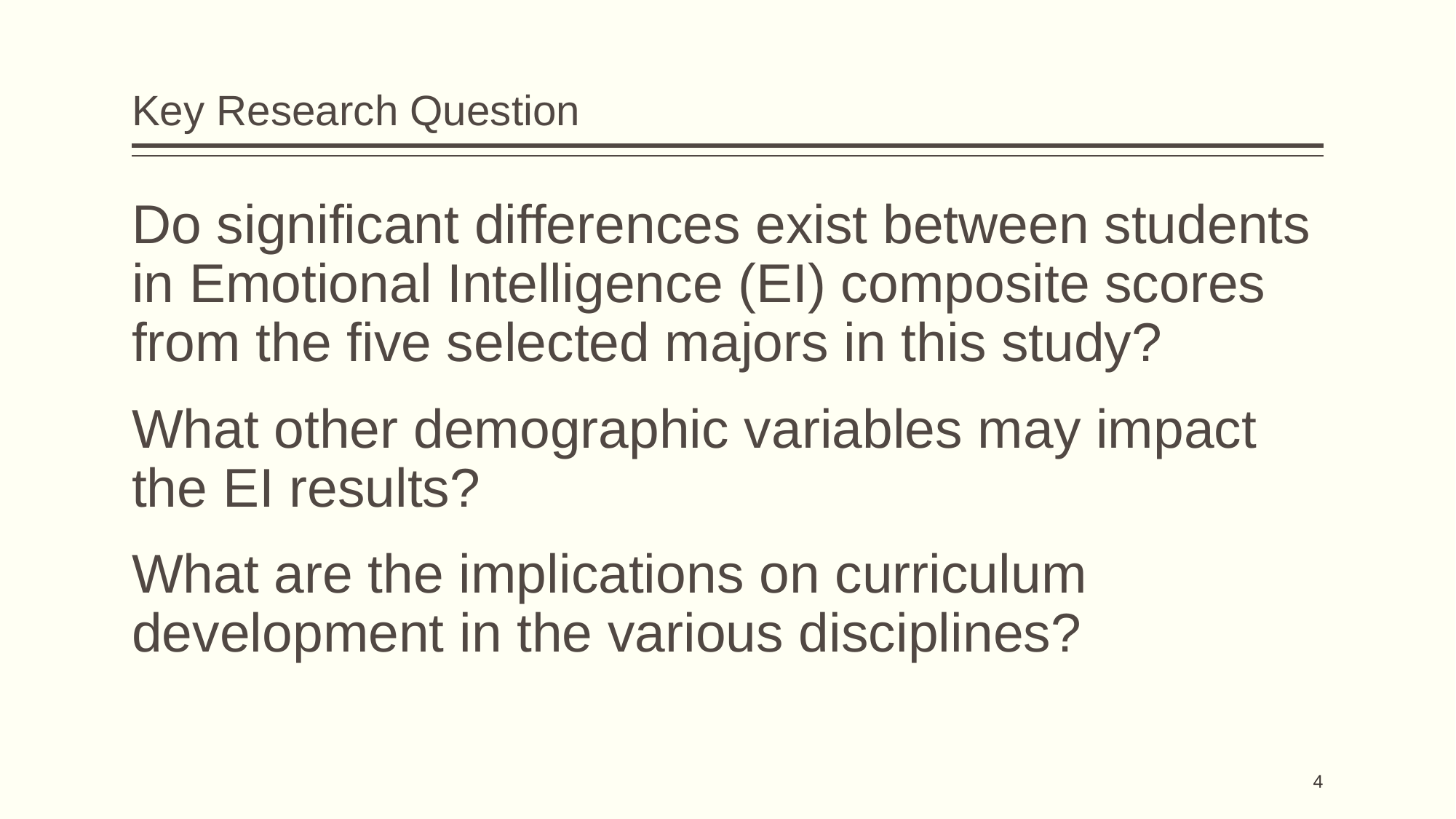

# Key Research Question
Do significant differences exist between students in Emotional Intelligence (EI) composite scores from the five selected majors in this study?
What other demographic variables may impact the EI results?
What are the implications on curriculum development in the various disciplines?
4